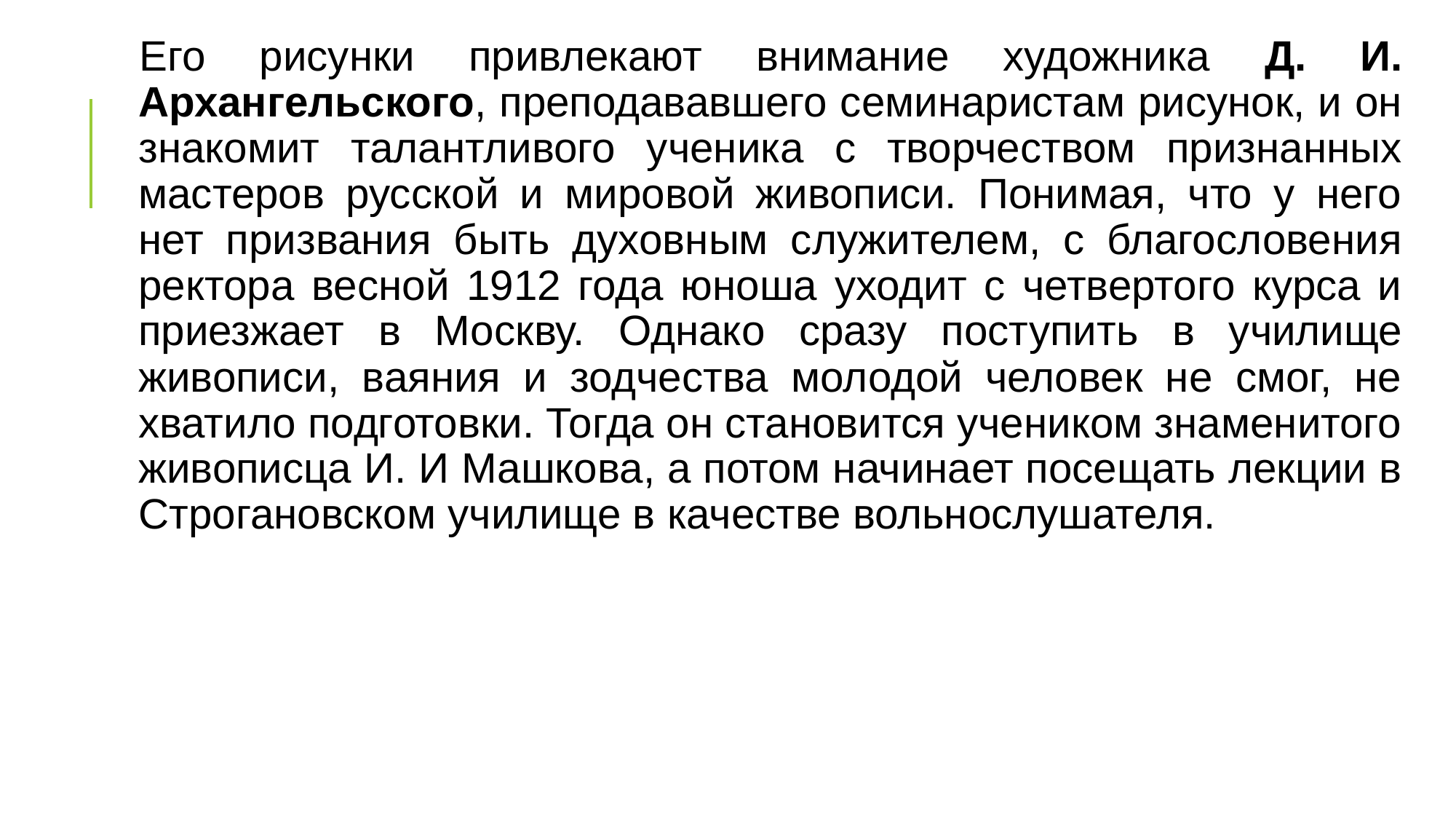

Его рисунки привлекают внимание художника Д. И. Архангельского, преподававшего семинаристам рисунок, и он знакомит талантливого ученика с творчеством признанных мастеров русской и мировой живописи. Понимая, что у него нет призвания быть духовным служителем, с благословения ректора весной 1912 года юноша уходит с четвертого курса и приезжает в Москву. Однако сразу поступить в училище живописи, ваяния и зодчества молодой человек не смог, не хватило подготовки. Тогда он становится учеником знаменитого живописца И. И Машкова, а потом начинает посещать лекции в Строгановском училище в качестве вольнослушателя.